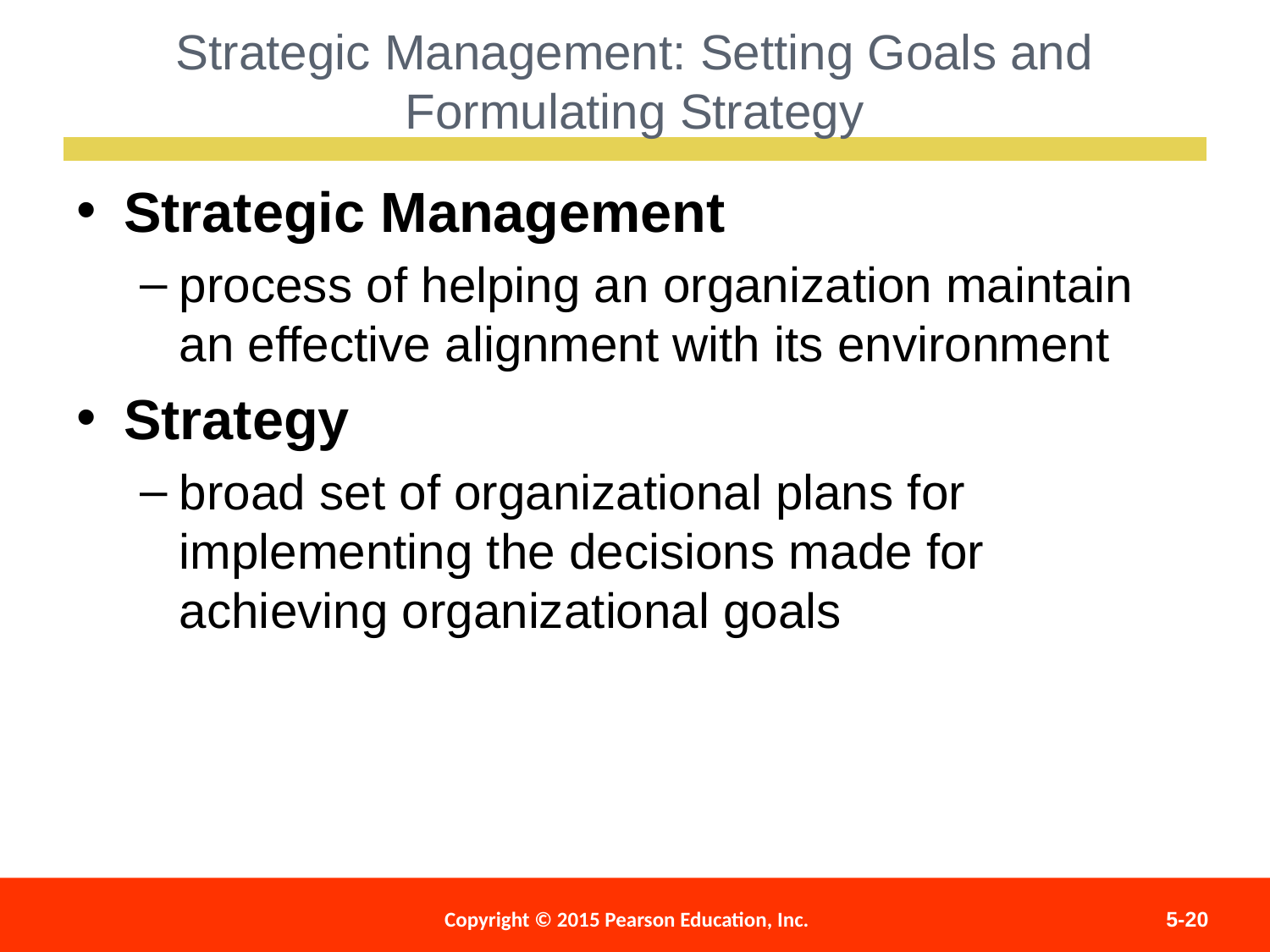

Strategic Management: Setting Goals and Formulating Strategy
Strategic Management
process of helping an organization maintain an effective alignment with its environment
Strategy
broad set of organizational plans for implementing the decisions made for achieving organizational goals